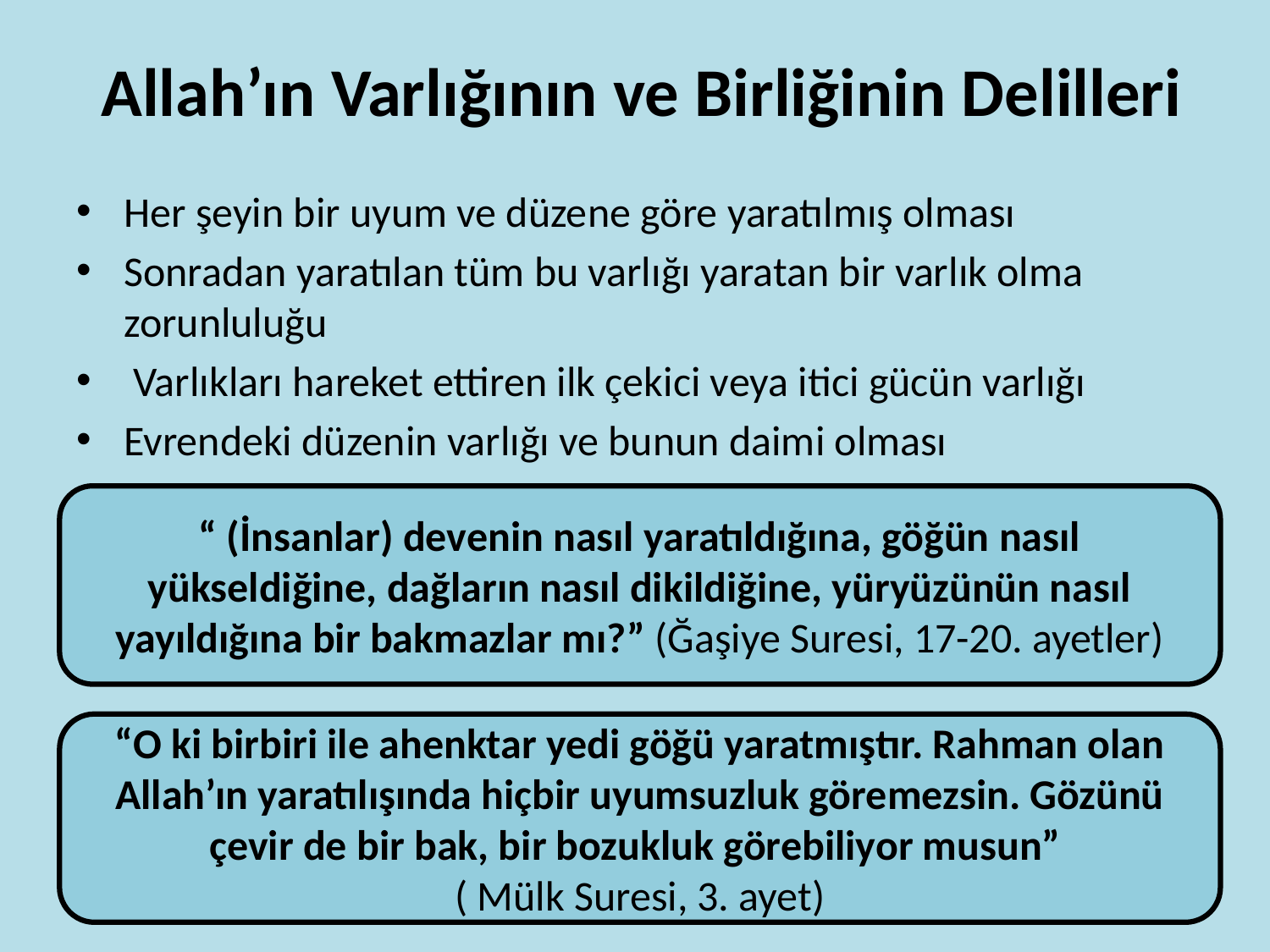

# Allah’ın Varlığının ve Birliğinin Delilleri
Her şeyin bir uyum ve düzene göre yaratılmış olması
Sonradan yaratılan tüm bu varlığı yaratan bir varlık olma zorunluluğu
 Varlıkları hareket ettiren ilk çekici veya itici gücün varlığı
Evrendeki düzenin varlığı ve bunun daimi olması
“ (İnsanlar) devenin nasıl yaratıldığına, göğün nasıl yükseldiğine, dağların nasıl dikildiğine, yüryüzünün nasıl yayıldığına bir bakmazlar mı?” (Ğaşiye Suresi, 17-20. ayetler)
“O ki birbiri ile ahenktar yedi göğü yaratmıştır. Rahman olan Allah’ın yaratılışında hiçbir uyumsuzluk göremezsin. Gözünü çevir de bir bak, bir bozukluk görebiliyor musun”
( Mülk Suresi, 3. ayet)